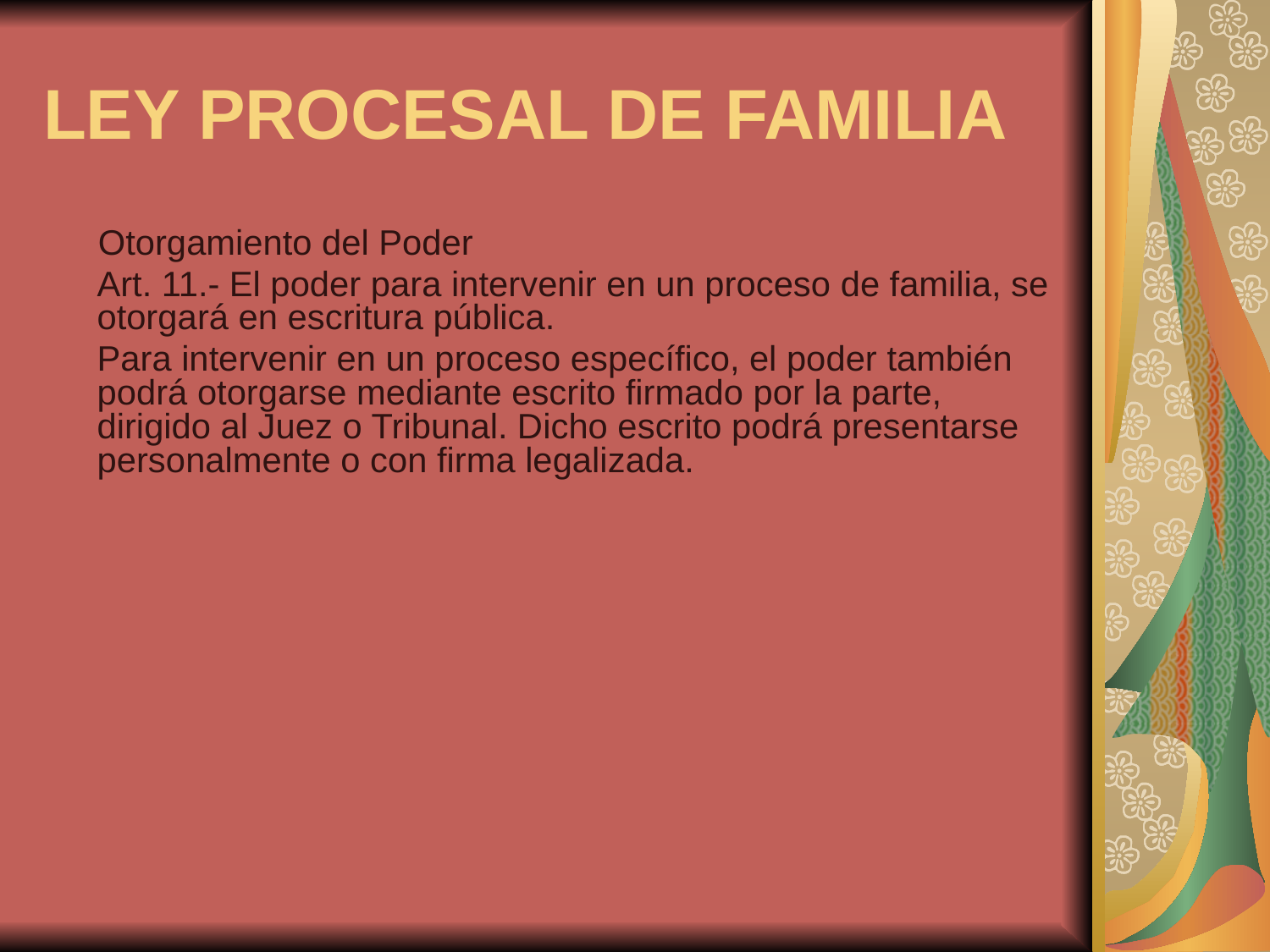

LEY PROCESAL DE FAMILIA
     Otorgamiento del Poder
	Art. 11.- El poder para intervenir en un proceso de familia, se otorgará en escritura pública.
	Para intervenir en un proceso específico, el poder también podrá otorgarse mediante escrito firmado por la parte, dirigido al Juez o Tribunal. Dicho escrito podrá presentarse personalmente o con firma legalizada.